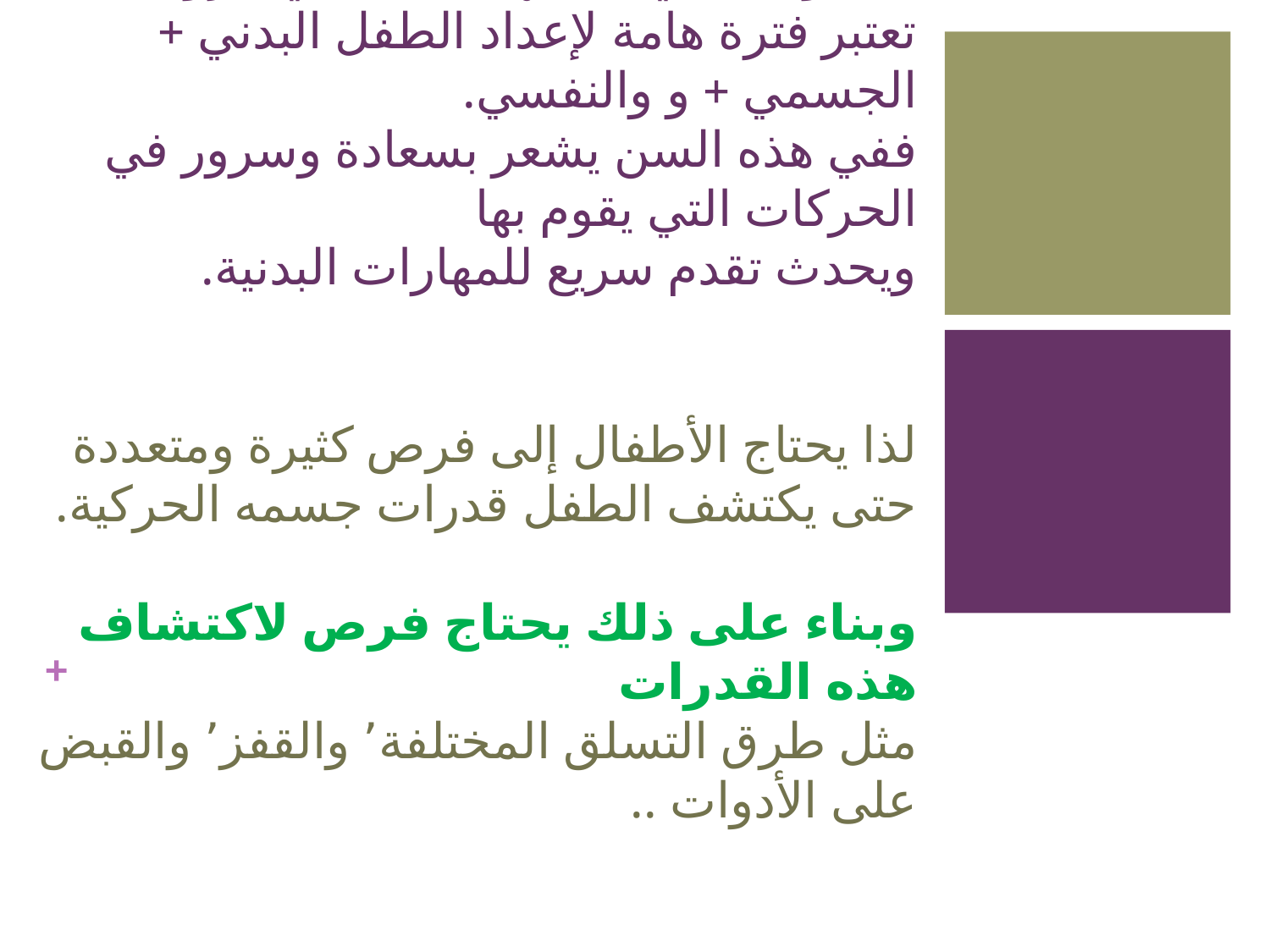

# السنوات التي يقضيها الطفل في الروضة تعتبر فترة هامة لإعداد الطفل البدني + الجسمي + و والنفسي. ففي هذه السن يشعر بسعادة وسرور في الحركات التي يقوم بها ويحدث تقدم سريع للمهارات البدنية. لذا يحتاج الأطفال إلى فرص كثيرة ومتعددة حتى يكتشف الطفل قدرات جسمه الحركية. وبناء على ذلك يحتاج فرص لاكتشاف هذه القدرات مثل طرق التسلق المختلفة٬ والقفز٬ والقبض على الأدوات ..